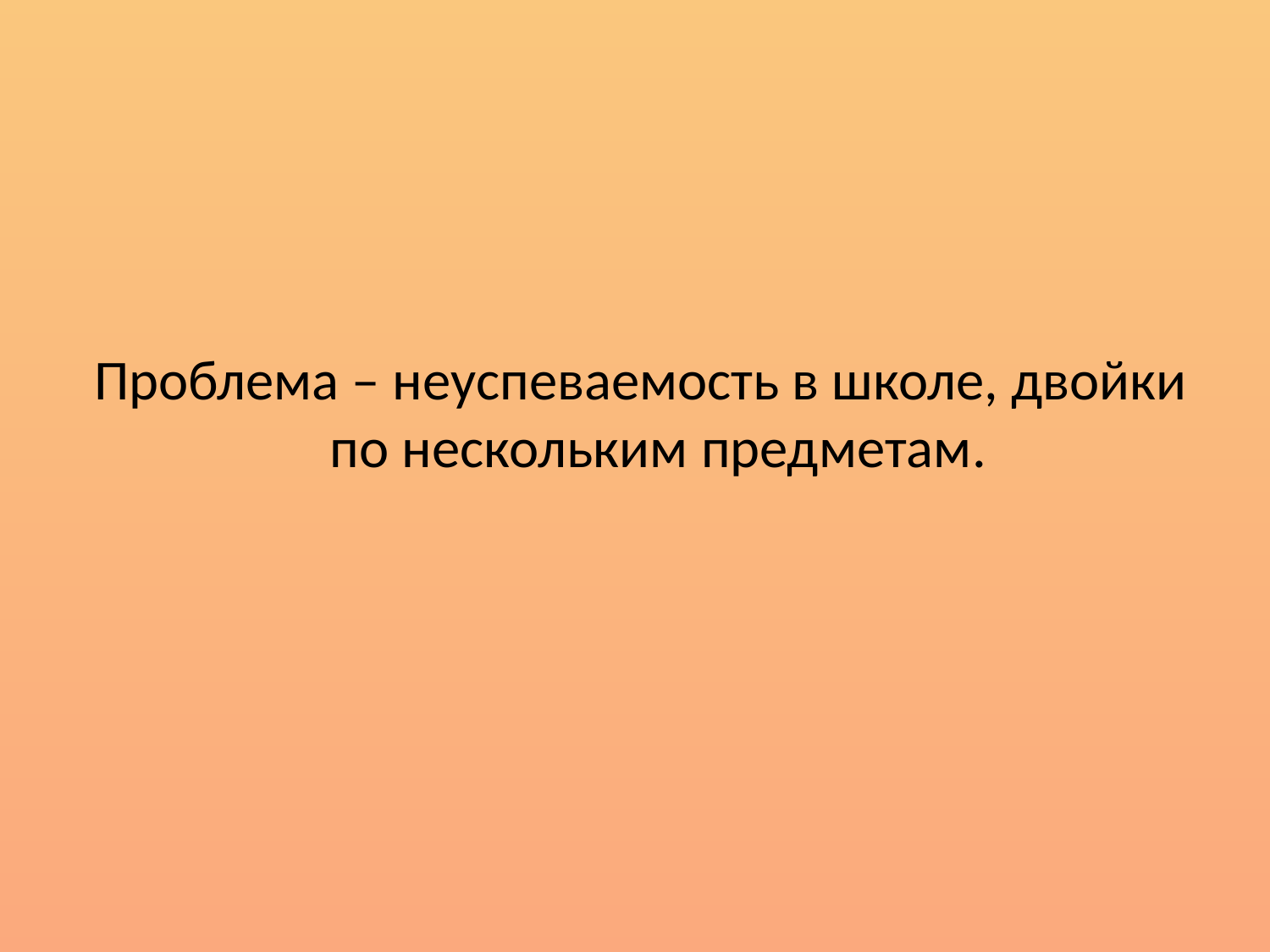

Проблема – неуспеваемость в школе, двойки по нескольким предметам.